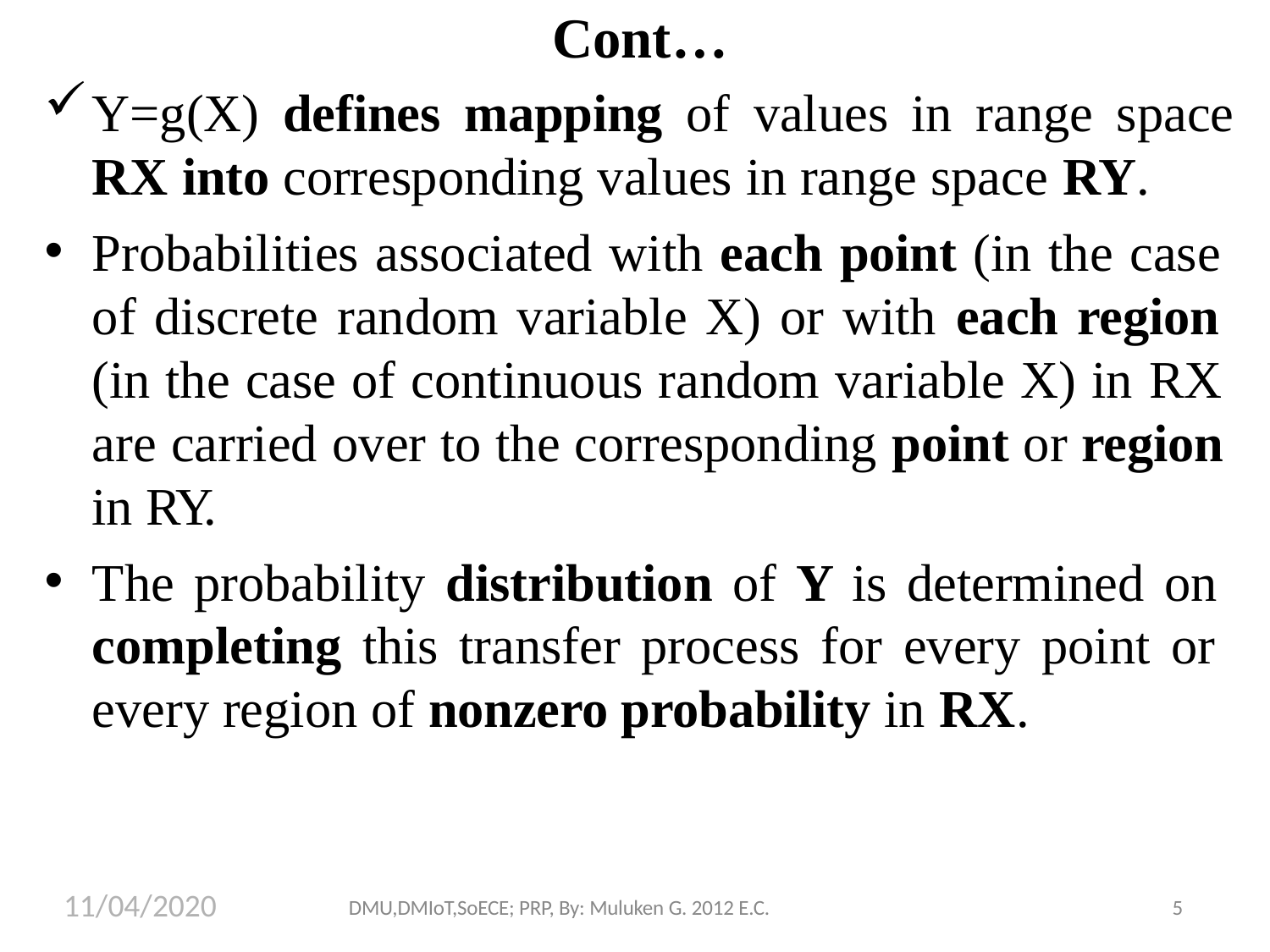

# Cont…
Y=g(X) defines mapping of values in range space
RX into corresponding values in range space RY.
Probabilities associated with each point (in the case  of discrete random variable X) or with each region  (in the case of continuous random variable X) in RX  are carried over to the corresponding point or region  in RY.
The probability distribution of Y is determined on  completing this transfer process for every point or  every region of nonzero probability in RX.
11/04/2020
DMU,DMIoT,SoECE; PRP, By: Muluken G. 2012 E.C.
5